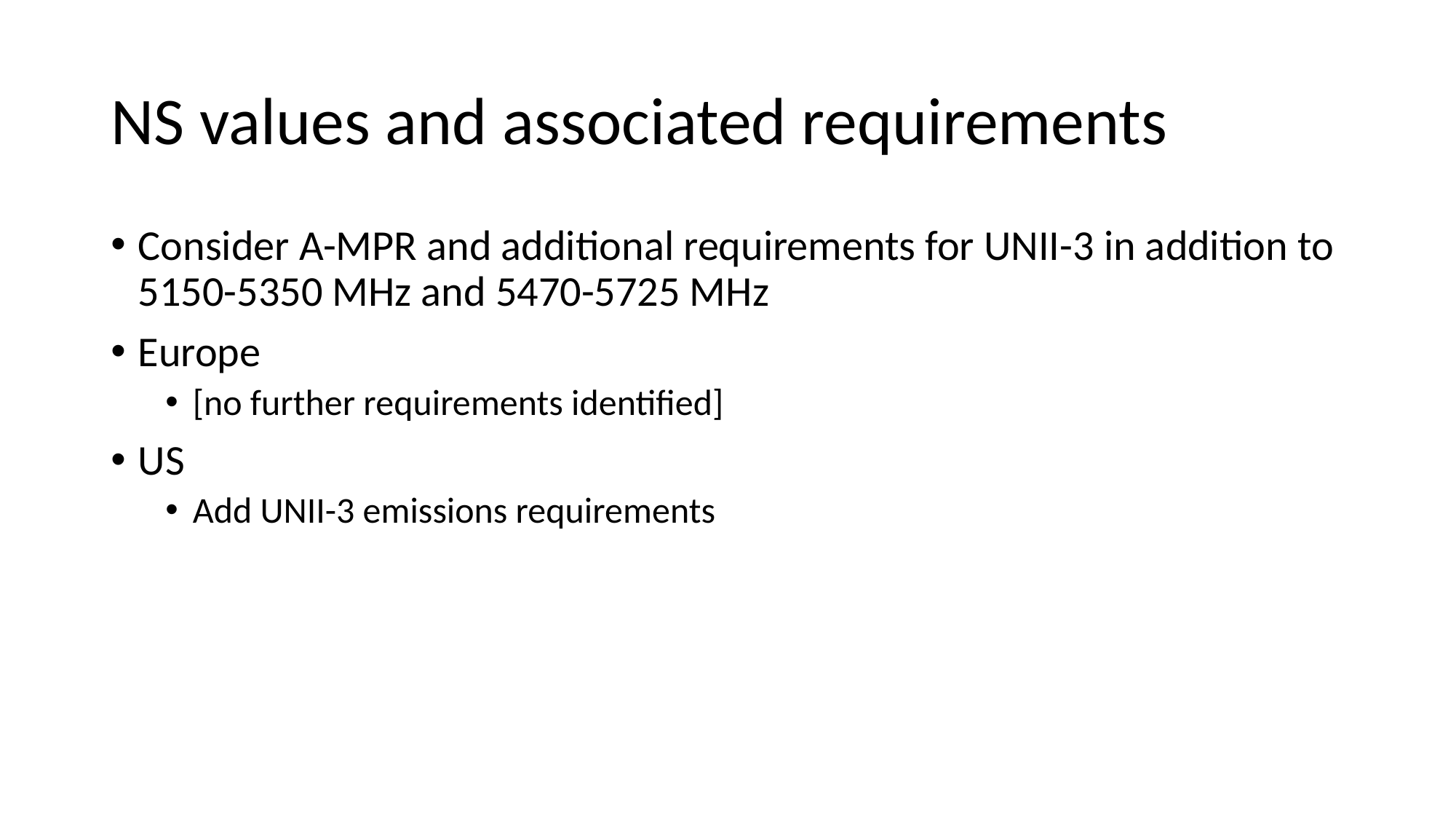

# NS values and associated requirements
Consider A-MPR and additional requirements for UNII-3 in addition to 5150-5350 MHz and 5470-5725 MHz
Europe
[no further requirements identified]
US
Add UNII-3 emissions requirements